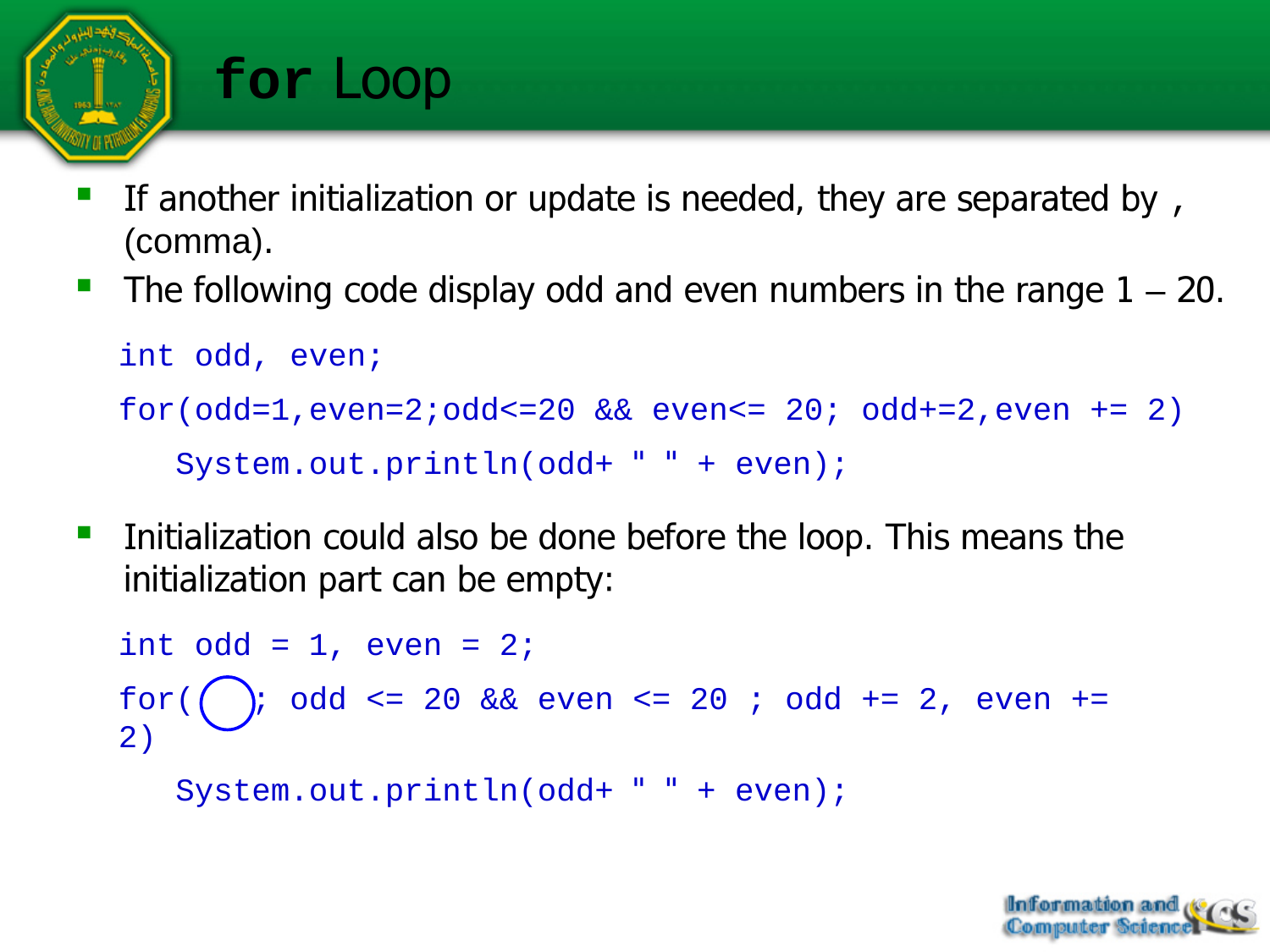

# for Loop
If another initialization or update is needed, they are separated by ,(comma).
The following code display odd and even numbers in the range 1 – 20.

Initialization could also be done before the loop. This means the initialization part can be empty:
int odd, even;
for(odd=1,even=2;odd<=20 && even<= 20; odd+=2,even += 2)
   System.out.println(odd+ "  " + even);
int odd = 1, even = 2;
for(   ; odd <= 20 && even <= 20 ; odd += 2, even += 2)
   System.out.println(odd+ "  " + even);